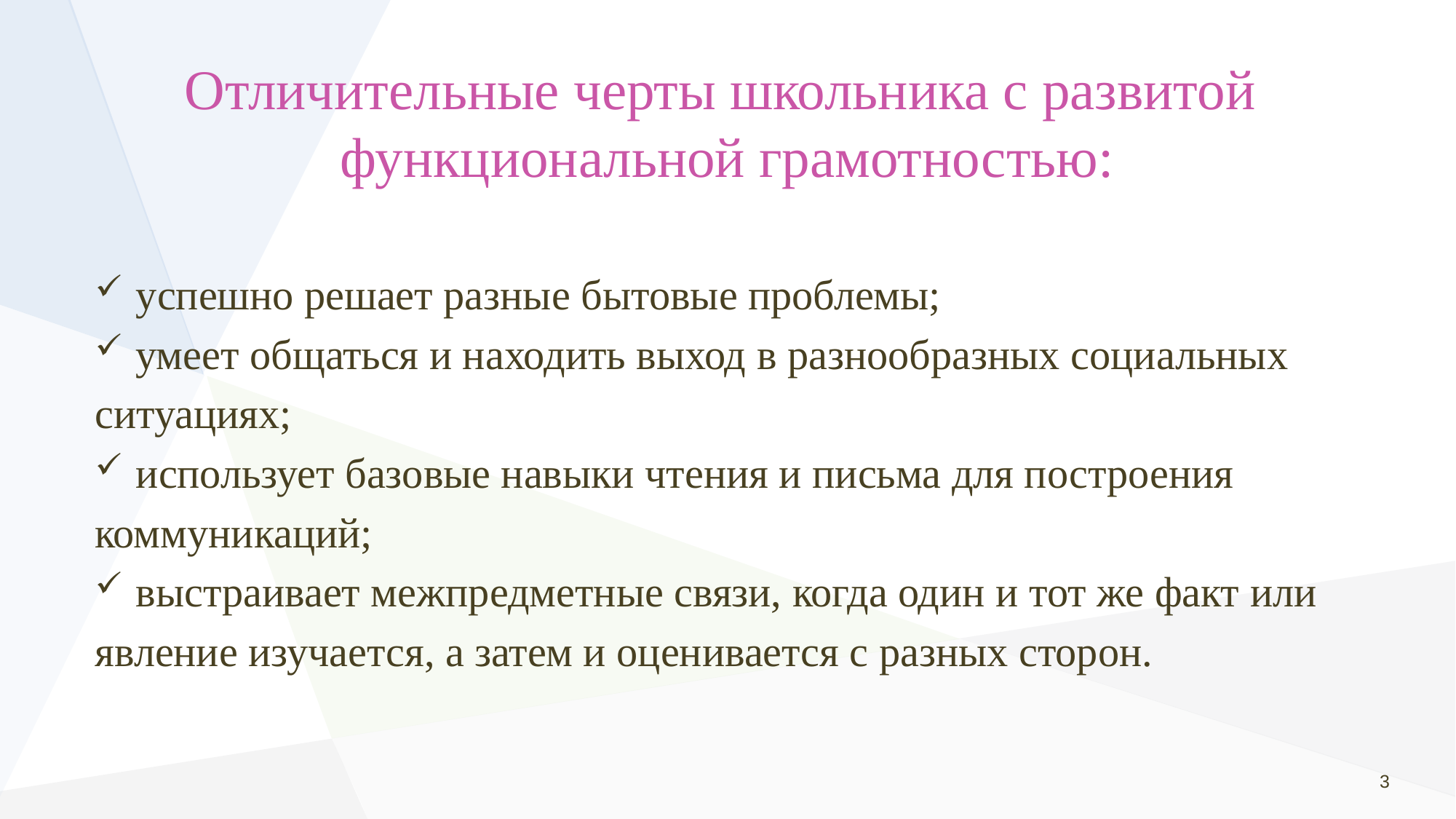

# Отличительные черты школьника с развитой
функциональной грамотностью:

успешно решает разные бытовые проблемы;
умеет общаться и находить выход в разнообразных социальных
ситуациях;
использует базовые навыки чтения и письма для построения
коммуникаций;
выстраивает межпредметные связи, когда один и тот же факт или
явление изучается, а затем и оценивается с разных сторон.
3